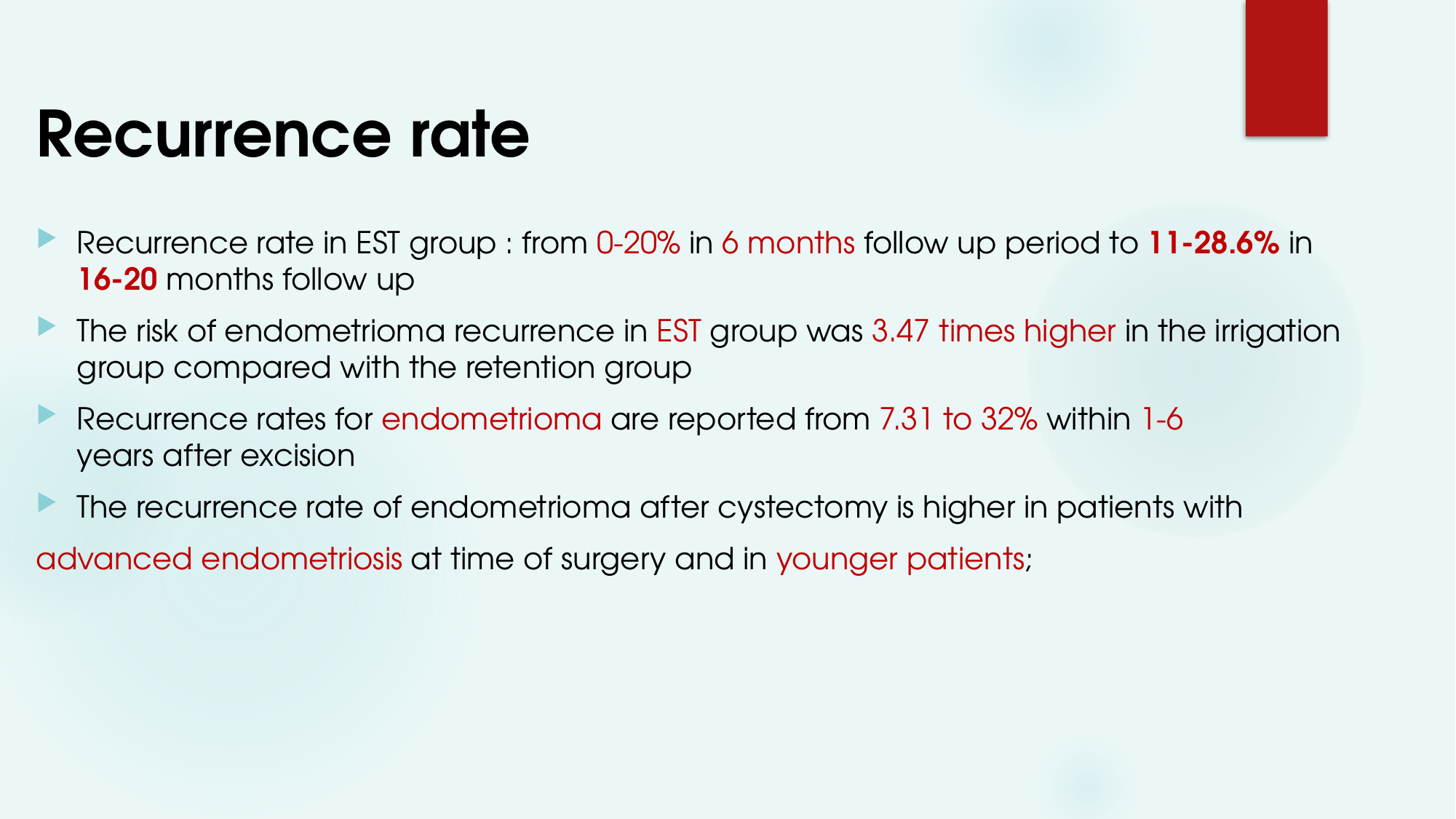

# Recurrence rate
Recurrence rate in EST group : from 0-20% in 6 months follow up period to 11-28.6% in 16-20 months follow up
The risk of endometrioma recurrence in EST group was 3.47 times higher in the irrigation group compared with the retention group
Recurrence rates for endometrioma are reported from 7.31 to 32% within 1-6 years after excision
The recurrence rate of endometrioma after cystectomy is higher in patients with
advanced endometriosis at time of surgery and in younger patients;